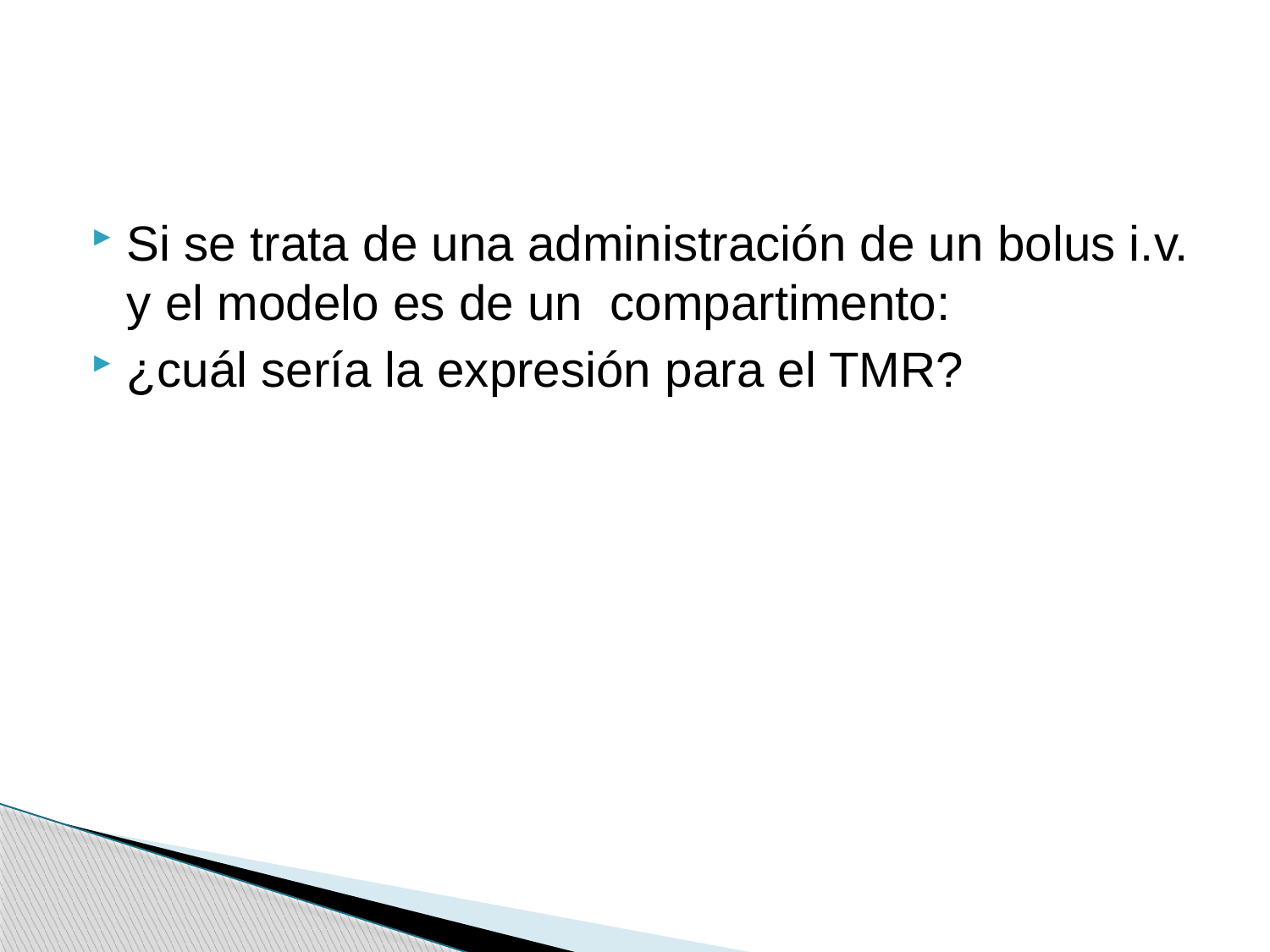

#
Si se trata de una administración de un bolus i.v. y el modelo es de un  compartimento:
¿cuál sería la expresión para el TMR?